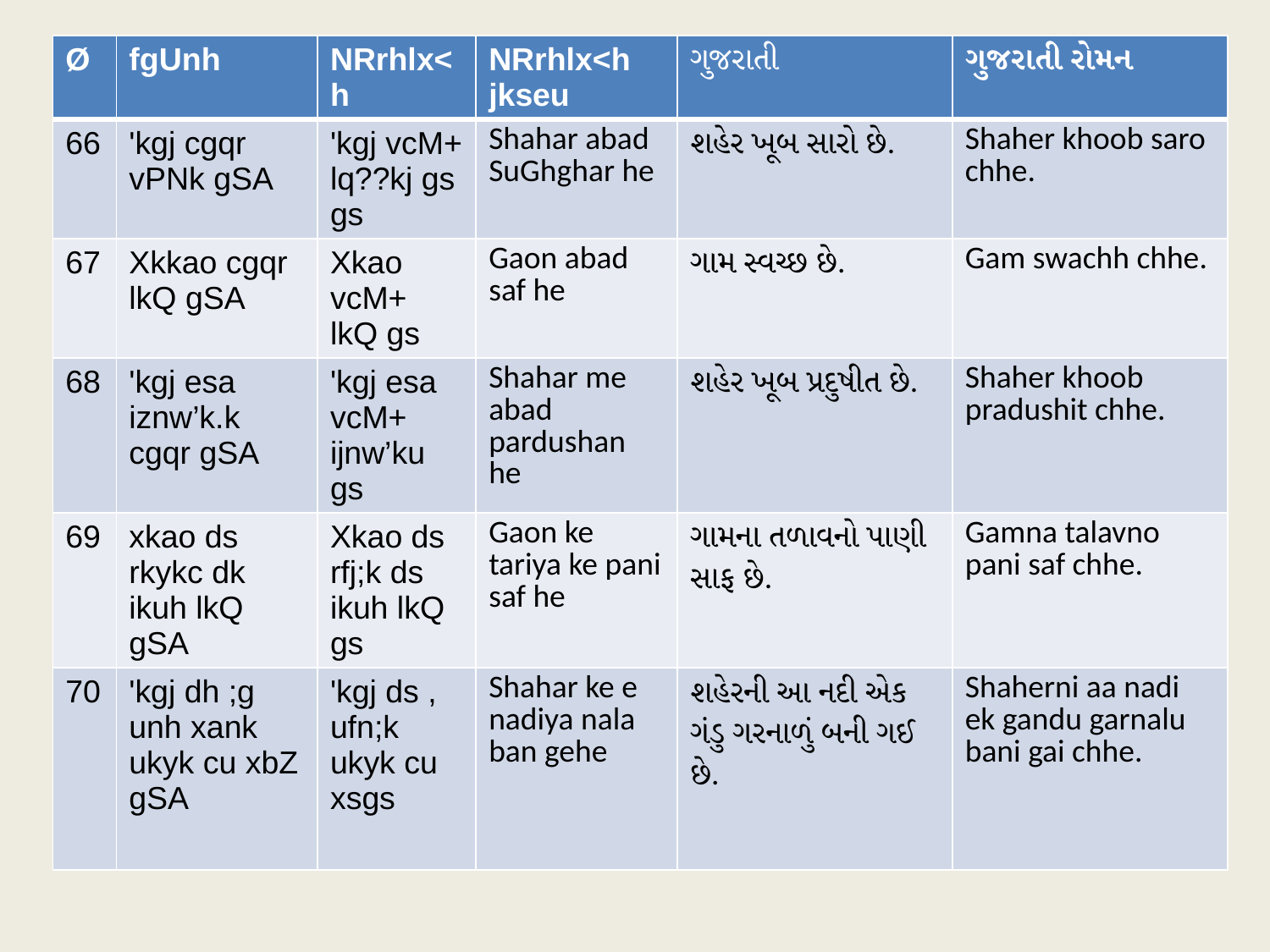

| Ø | fgUnh | NRrhlx<h | NRrhlx<h jkseu | ગુજરાતી | ગુજરાતી રોમન |
| --- | --- | --- | --- | --- | --- |
| 66 | 'kgj cgqr vPNk gSA | 'kgj vcM+ lq??kj gs gs | Shahar abad SuGhghar he | શહેર ખૂબ સારો છે. | Shaher khoob saro chhe. |
| 67 | Xkkao cgqr lkQ gSA | Xkao vcM+ lkQ gs | Gaon abad saf he | ગામ સ્વચ્છ છે. | Gam swachh chhe. |
| 68 | 'kgj esa iznw’k.k cgqr gSA | 'kgj esa vcM+ ijnw’ku gs | Shahar me abad pardushan he | શહેર ખૂબ પ્રદુષીત છે. | Shaher khoob pradushit chhe. |
| 69 | xkao ds rkykc dk ikuh lkQ gSA | Xkao ds rfj;k ds ikuh lkQ gs | Gaon ke tariya ke pani saf he | ગામના તળાવનો પાણી સાફ છે. | Gamna talavno pani saf chhe. |
| 70 | 'kgj dh ;g unh xank ukyk cu xbZ gSA | 'kgj ds , ufn;k ukyk cu xsgs | Shahar ke e nadiya nala ban gehe | શહેરની આ નદી એક ગંડુ ગરનાળું બની ગઈ છે. | Shaherni aa nadi ek gandu garnalu bani gai chhe. |
#